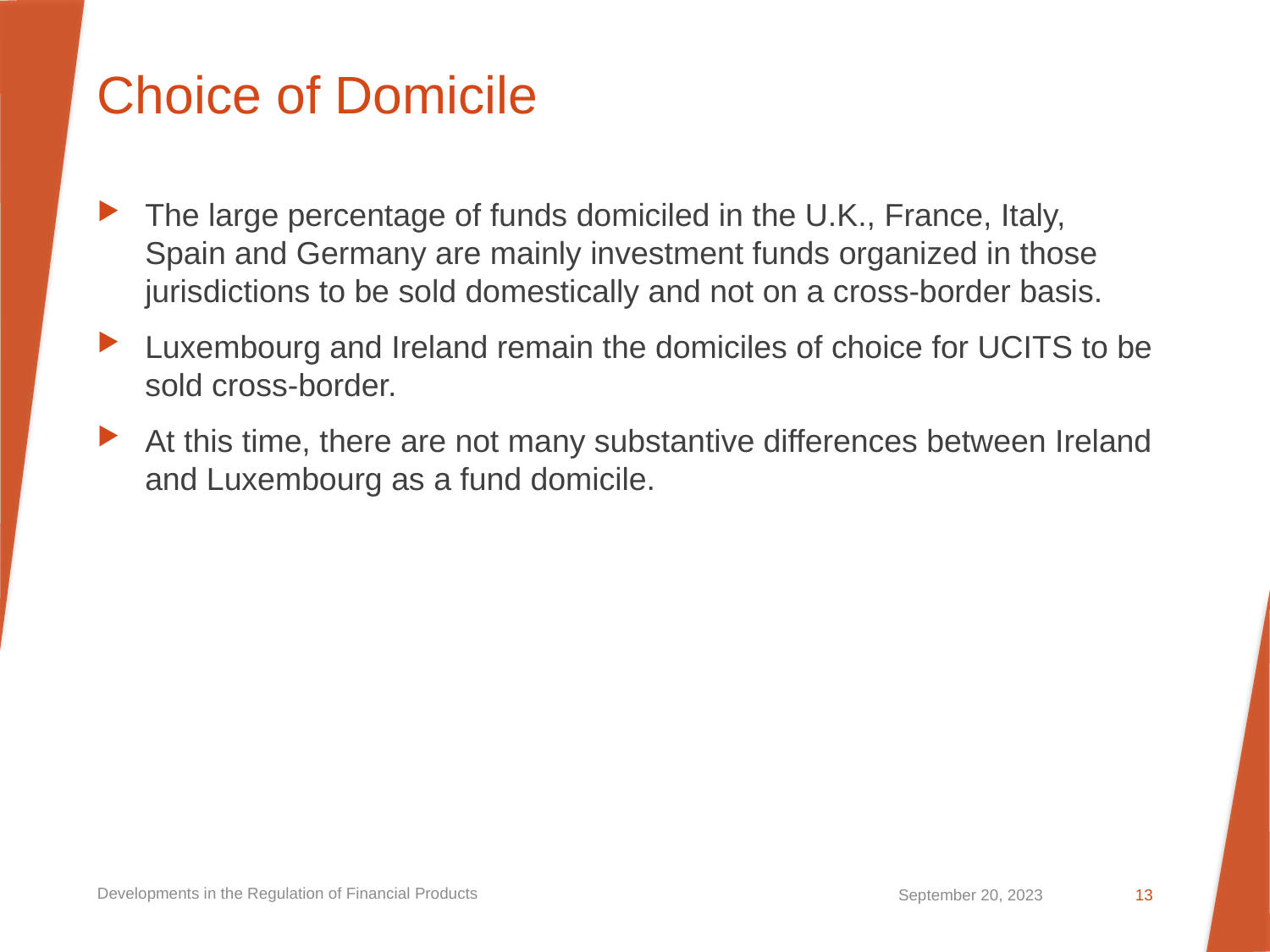

# Choice of Domicile
The large percentage of funds domiciled in the U.K., France, Italy, Spain and Germany are mainly investment funds organized in those jurisdictions to be sold domestically and not on a cross-border basis.
Luxembourg and Ireland remain the domiciles of choice for UCITS to be sold cross-border.
At this time, there are not many substantive differences between Ireland and Luxembourg as a fund domicile.

Developments in the Regulation of Financial Products
September 20, 2023
13